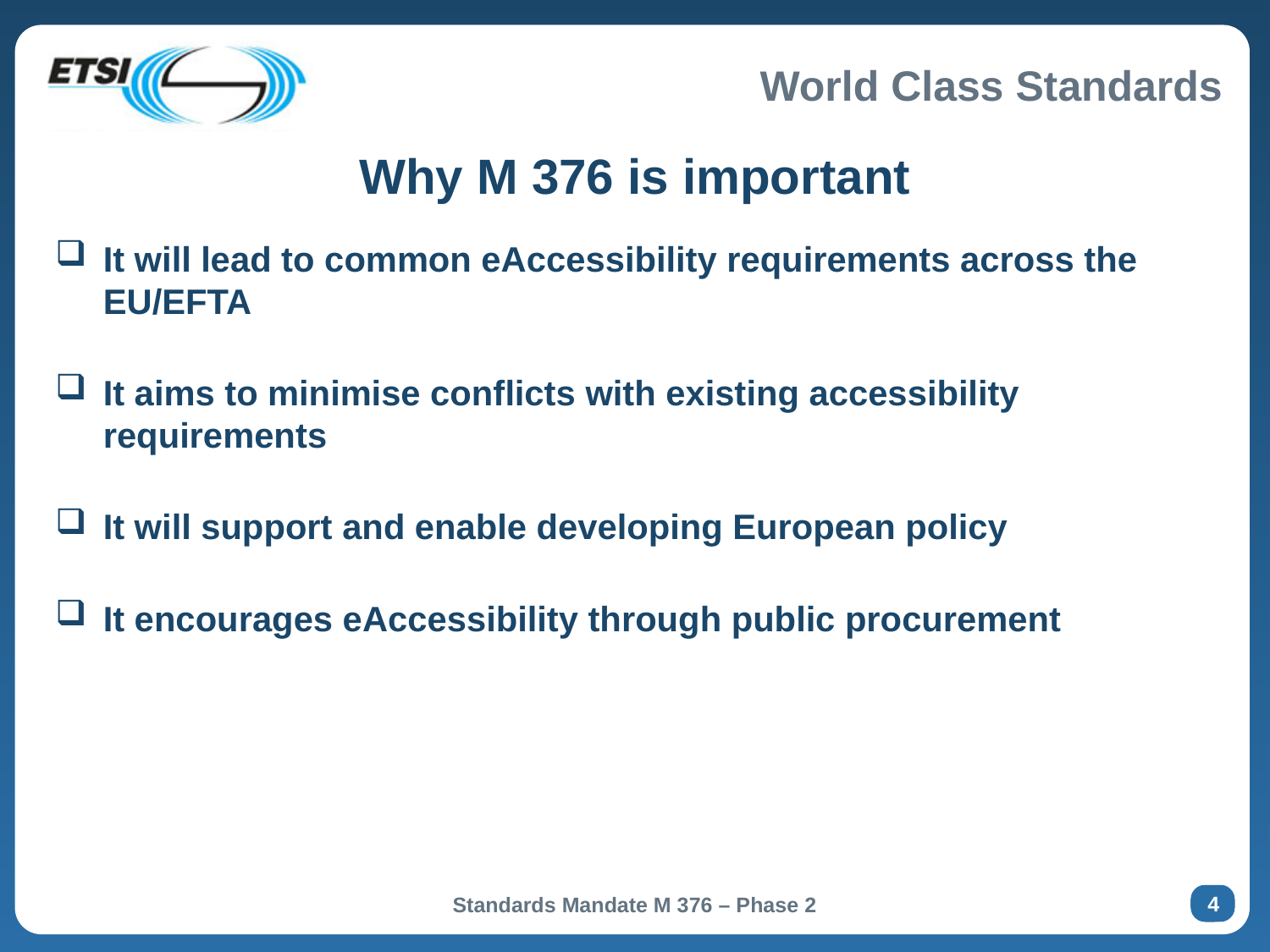

# Why M 376 is important
It will lead to common eAccessibility requirements across the EU/EFTA
It aims to minimise conflicts with existing accessibility requirements
It will support and enable developing European policy
It encourages eAccessibility through public procurement

4
Standards Mandate M 376 – Phase 2